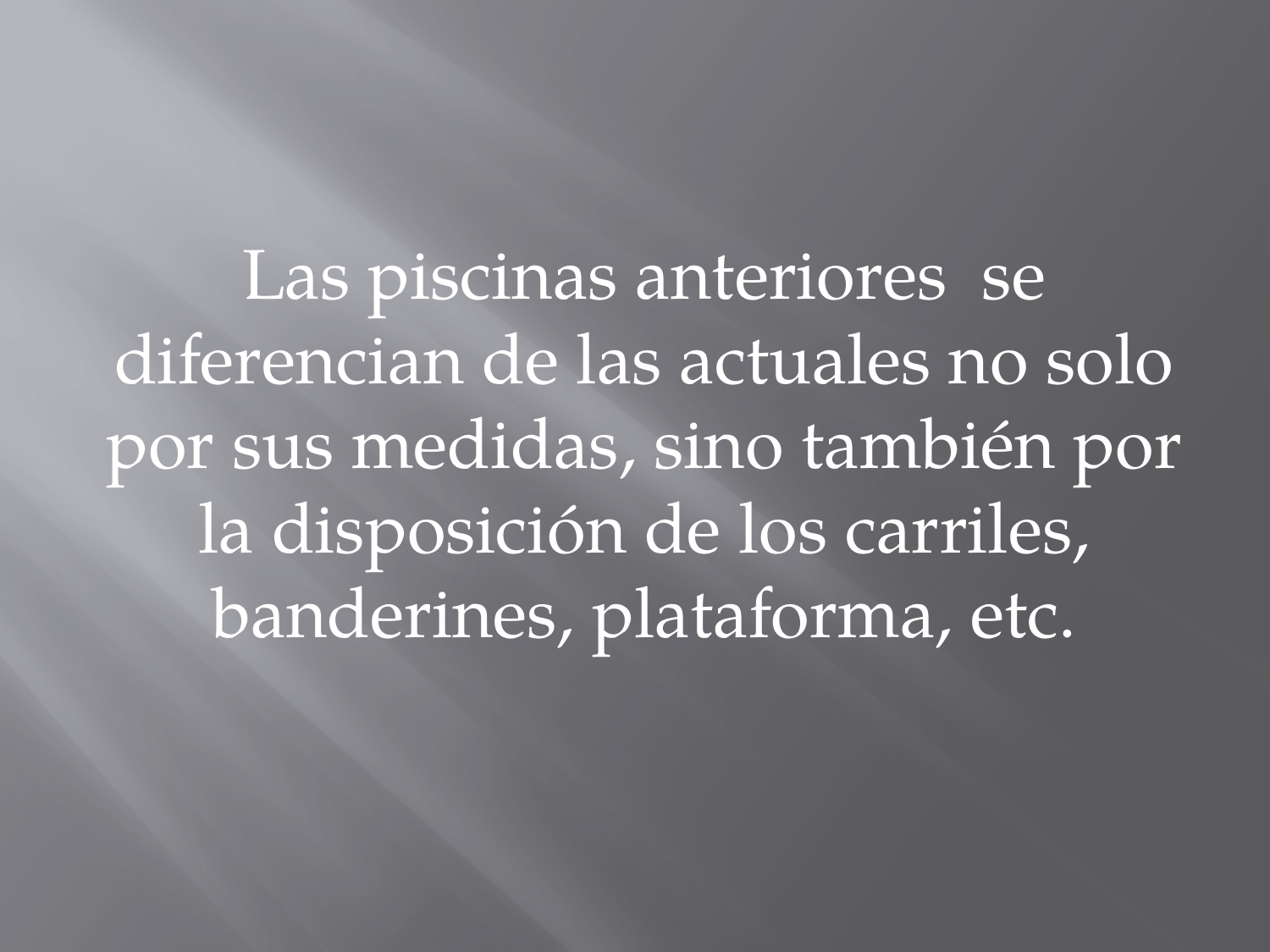

#
Las piscinas anteriores  se diferencian de las actuales no solo por sus medidas, sino también por la disposición de los carriles, banderines, plataforma, etc.